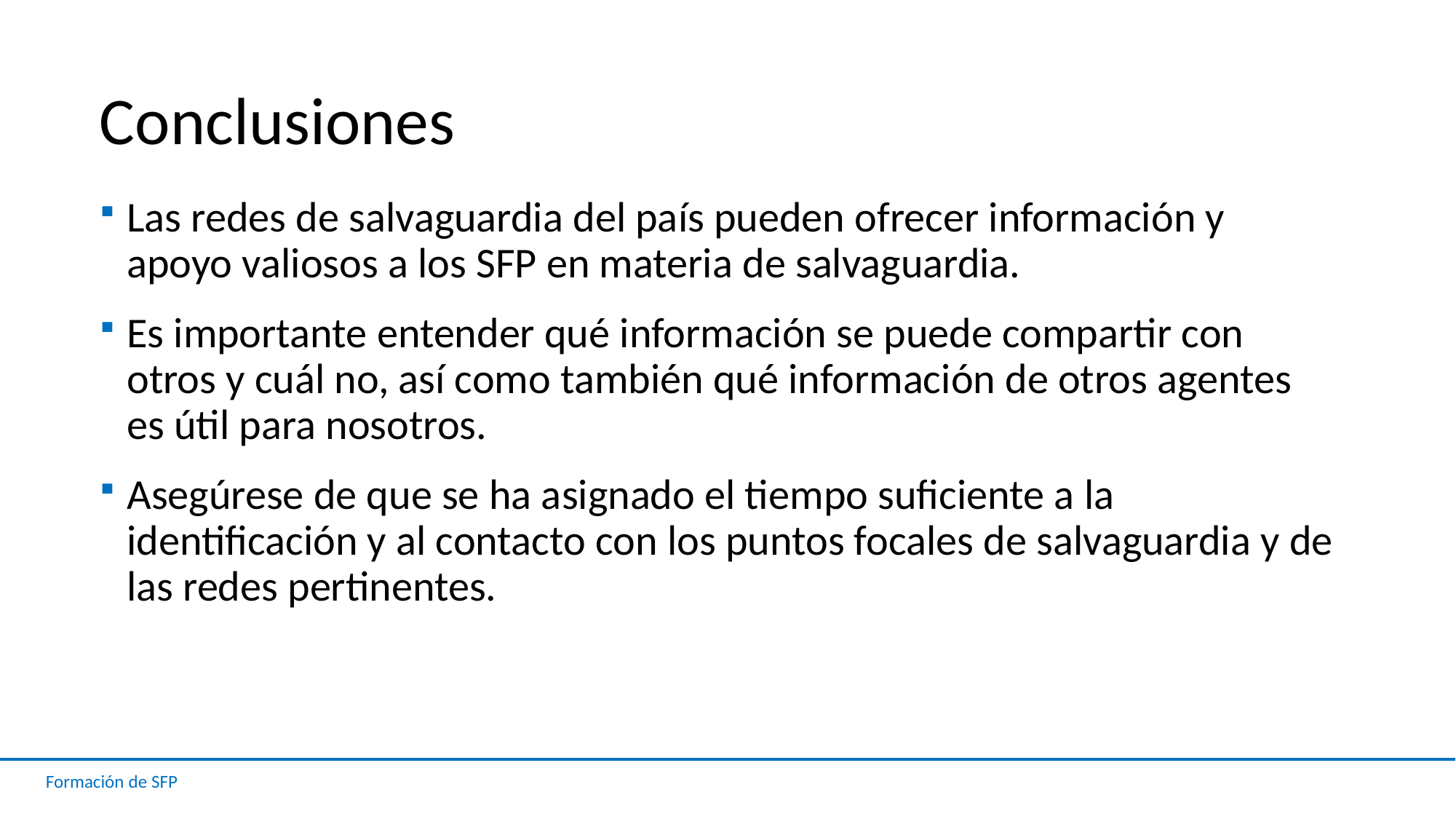

# Conclusiones
Las redes de salvaguardia del país pueden ofrecer información y apoyo valiosos a los SFP en materia de salvaguardia.
Es importante entender qué información se puede compartir con otros y cuál no, así como también qué información de otros agentes es útil para nosotros.
Asegúrese de que se ha asignado el tiempo suficiente a la identificación y al contacto con los puntos focales de salvaguardia y de las redes pertinentes.
Formación de SFP